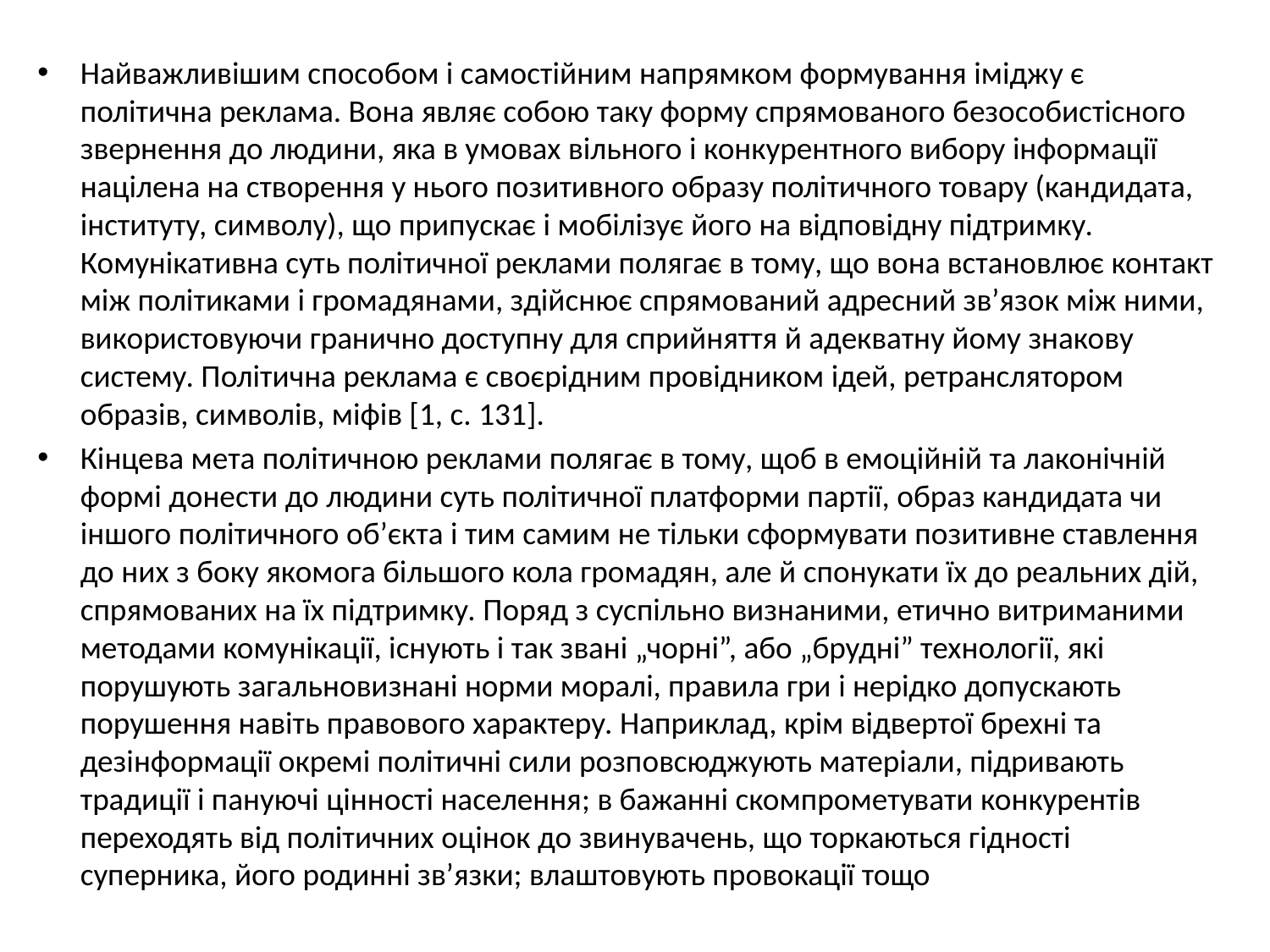

Найважливішим способом і самостійним напрямком формування іміджу є політична реклама. Вона являє собою таку форму спрямованого безособистісного звернення до людини, яка в умовах вільного і конкурентного вибору інформації націлена на створення у нього позитивного образу політичного товару (кандидата, інституту, символу), що припускає і мобілізує його на відповідну підтримку. Комунікативна суть політичної реклами полягає в тому, що вона встановлює контакт між політиками і громадянами, здійснює спрямований адресний зв’язок між ними, використовуючи гранично доступну для сприйняття й адекватну йому знакову систему. Політична реклама є своєрідним провідником ідей, ретранслятором образів, символів, міфів [1, с. 131].
Кінцева мета політичною реклами полягає в тому, щоб в емоційній та лаконічній формі донести до людини суть політичної платформи партії, образ кандидата чи іншого політичного об’єкта і тим самим не тільки сформувати позитивне ставлення до них з боку якомога більшого кола громадян, але й спонукати їх до реальних дій, спрямованих на їх підтримку. Поряд з суспільно визнаними, етично витриманими методами комунікації, існують і так звані „чорні”, або „брудні” технології, які порушують загальновизнані норми моралі, правила гри і нерідко допускають порушення навіть правового характеру. Наприклад, крім відвертої брехні та дезінформації окремі політичні сили розповсюджують матеріали, підривають традиції і пануючі цінності населення; в бажанні скомпрометувати конкурентів переходять від політичних оцінок до звинувачень, що торкаються гідності суперника, його родинні зв’язки; влаштовують провокації тощо